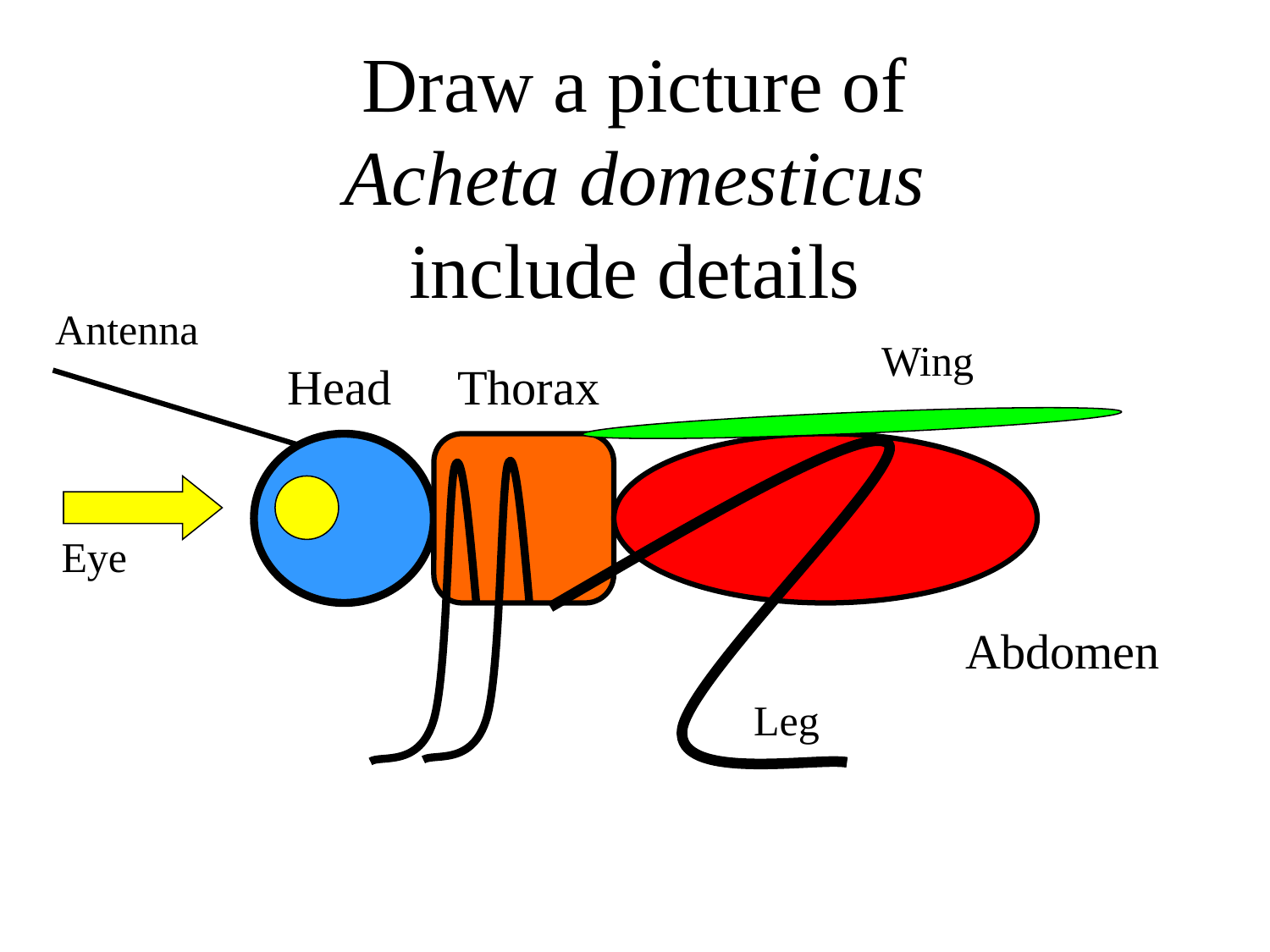

# Draw a picture of Acheta domesticus include details

Antenna
Wing

Head
Thorax

Eye
Abdomen
Leg